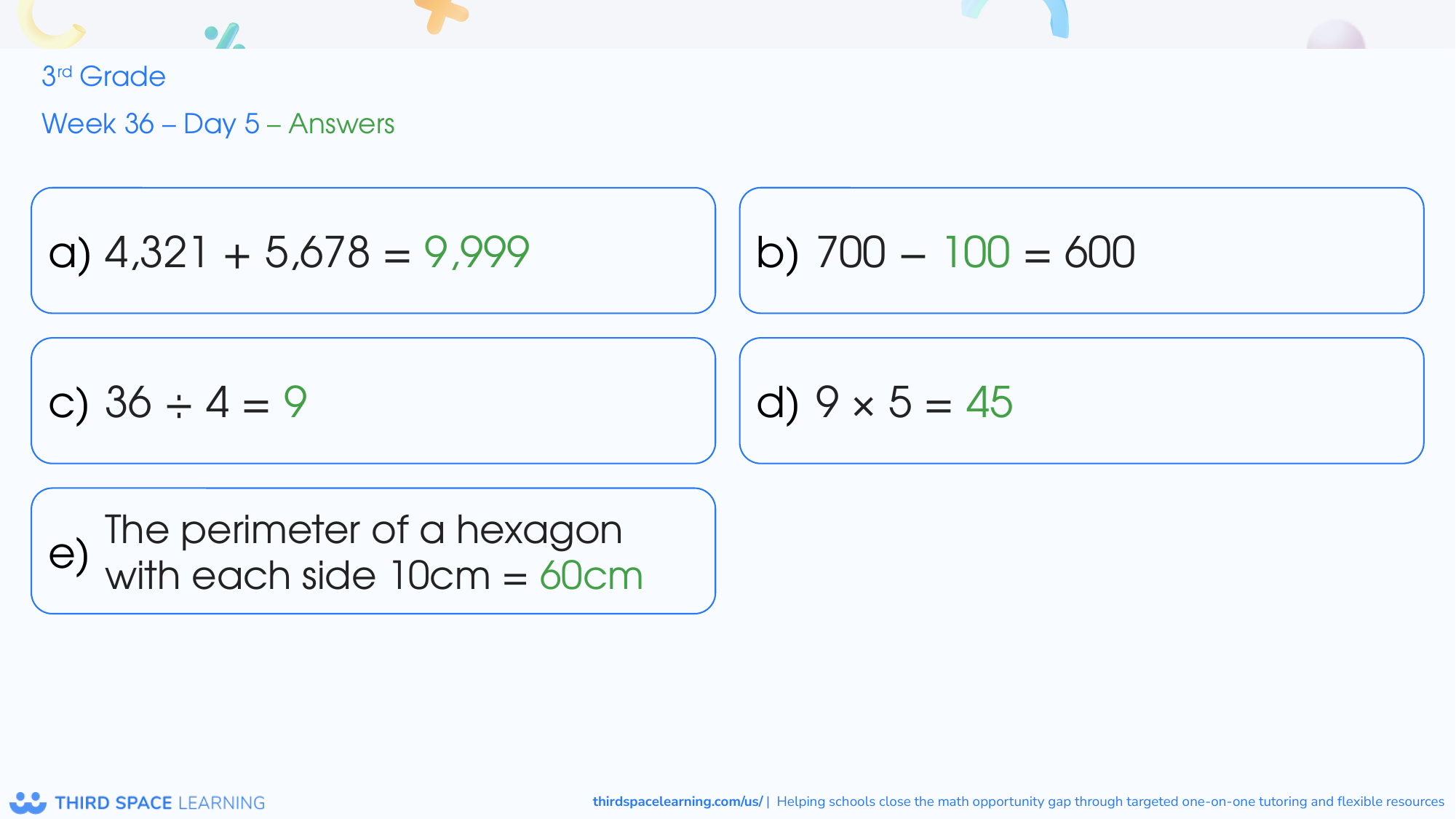

3rd Grade
Week 36 – Day 5 – Answers
4,321 + 5,678 = 9,999
700 − 100 = 600
36 ÷ 4 = 9
9 × 5 = 45
The perimeter of a hexagon with each side 10cm = 60cm